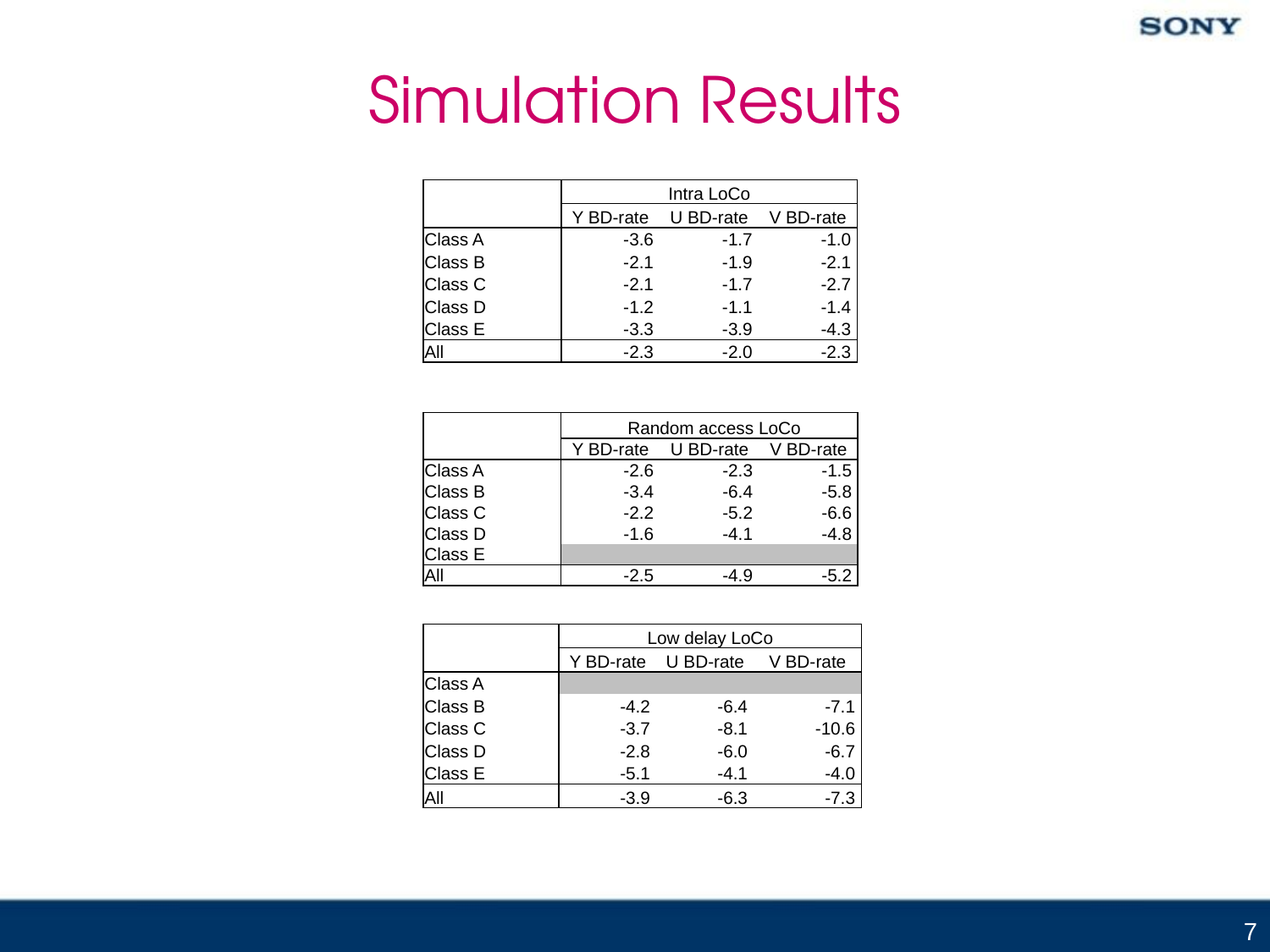

# Simulation Results
|  | Intra LoCo |  |  |
| --- | --- | --- | --- |
|  | Y BD-rate | U BD-rate | V BD-rate |
| Class A | -3.6 | -1.7 | -1.0 |
| Class B | -2.1 | -1.9 | -2.1 |
| Class C | -2.1 | -1.7 | -2.7 |
| Class D | -1.2 | -1.1 | -1.4 |
| Class E | -3.3 | -3.9 | -4.3 |
| All | -2.3 | -2.0 | -2.3 |
|  | Random access LoCo |  |  |
| --- | --- | --- | --- |
|  | Y BD-rate | U BD-rate | V BD-rate |
| Class A | -2.6 | -2.3 | -1.5 |
| Class B | -3.4 | -6.4 | -5.8 |
| Class C | -2.2 | -5.2 | -6.6 |
| Class D | -1.6 | -4.1 | -4.8 |
| Class E |  |  |  |
| All | -2.5 | -4.9 | -5.2 |
|  | Low delay LoCo |  |  |
| --- | --- | --- | --- |
|  | Y BD-rate | U BD-rate | V BD-rate |
| Class A |  |  |  |
| Class B | -4.2 | -6.4 | -7.1 |
| Class C | -3.7 | -8.1 | -10.6 |
| Class D | -2.8 | -6.0 | -6.7 |
| Class E | -5.1 | -4.1 | -4.0 |
| All | -3.9 | -6.3 | -7.3 |
7